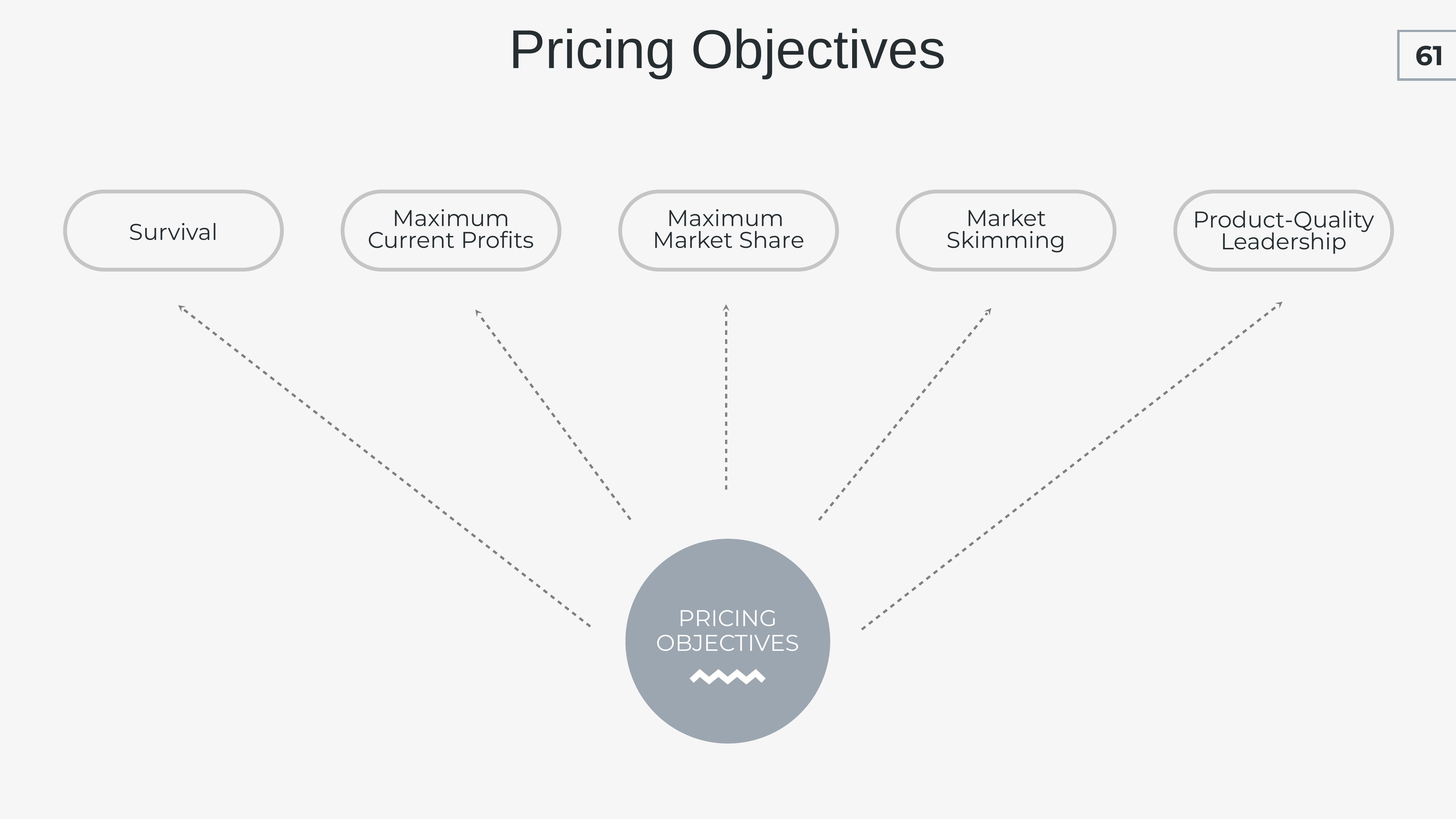

Pricing Objectives
61

Maximum Current Profits
Maximum
Market Share
Market
Skimming
Product-Quality
Leadership
Survival

Pricing
Objectives